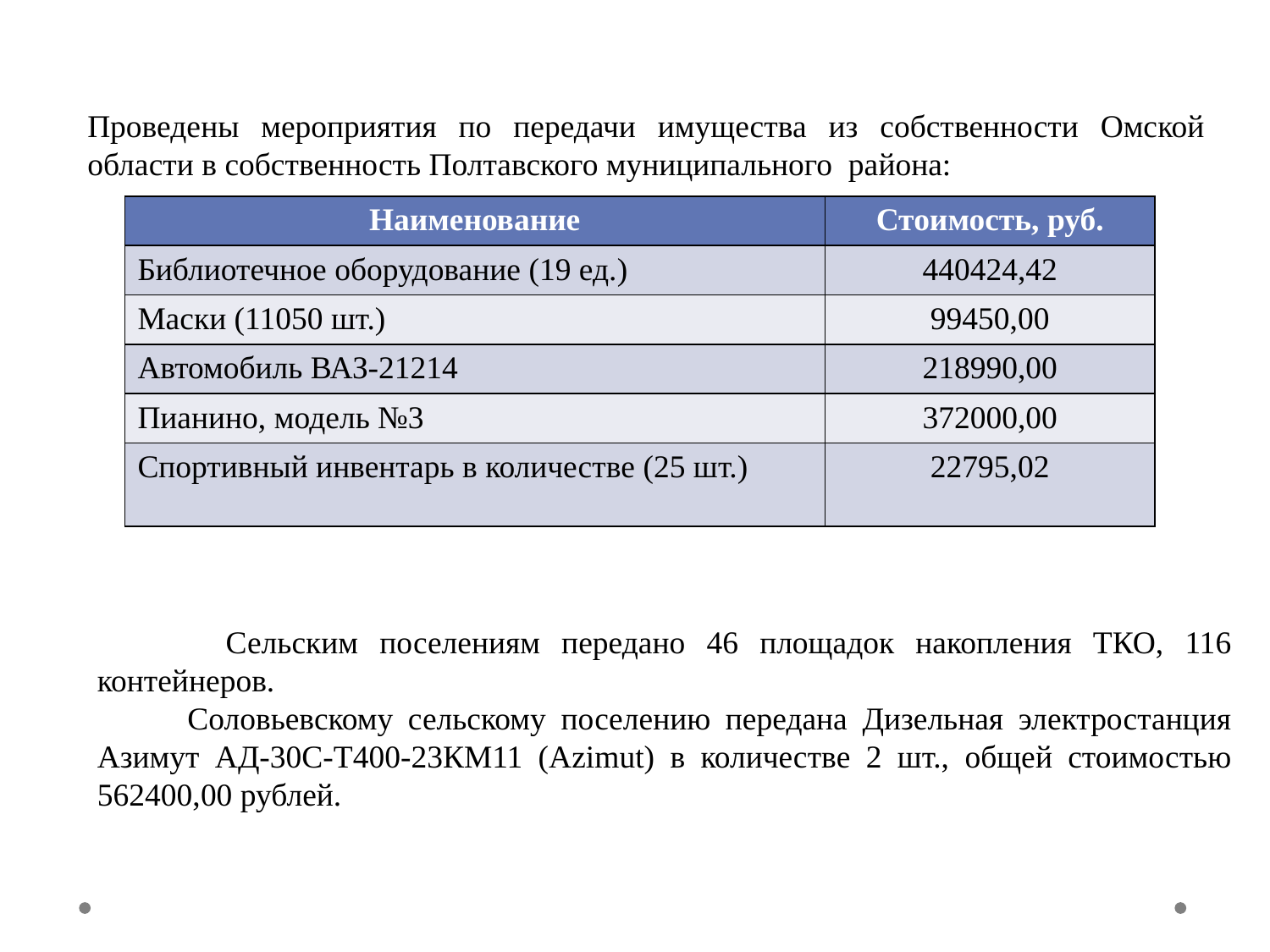

Проведены мероприятия по передачи имущества из собственности Омской области в собственность Полтавского муниципального  района:
| Наименование | Стоимость, руб. |
| --- | --- |
| Библиотечное оборудование (19 ед.) | 440424,42 |
| Маски (11050 шт.) | 99450,00 |
| Автомобиль ВАЗ-21214 | 218990,00 |
| Пианино, модель №3 | 372000,00 |
| Спортивный инвентарь в количестве (25 шт.) | 22795,02 |
      Сельским поселениям передано 46 площадок накопления ТКО, 116 контейнеров.
      Соловьевскому сельскому поселению передана Дизельная электростанция Азимут АД-30С-Т400-23КМ11 (Azimut) в количестве 2 шт., общей стоимостью 562400,00 рублей.